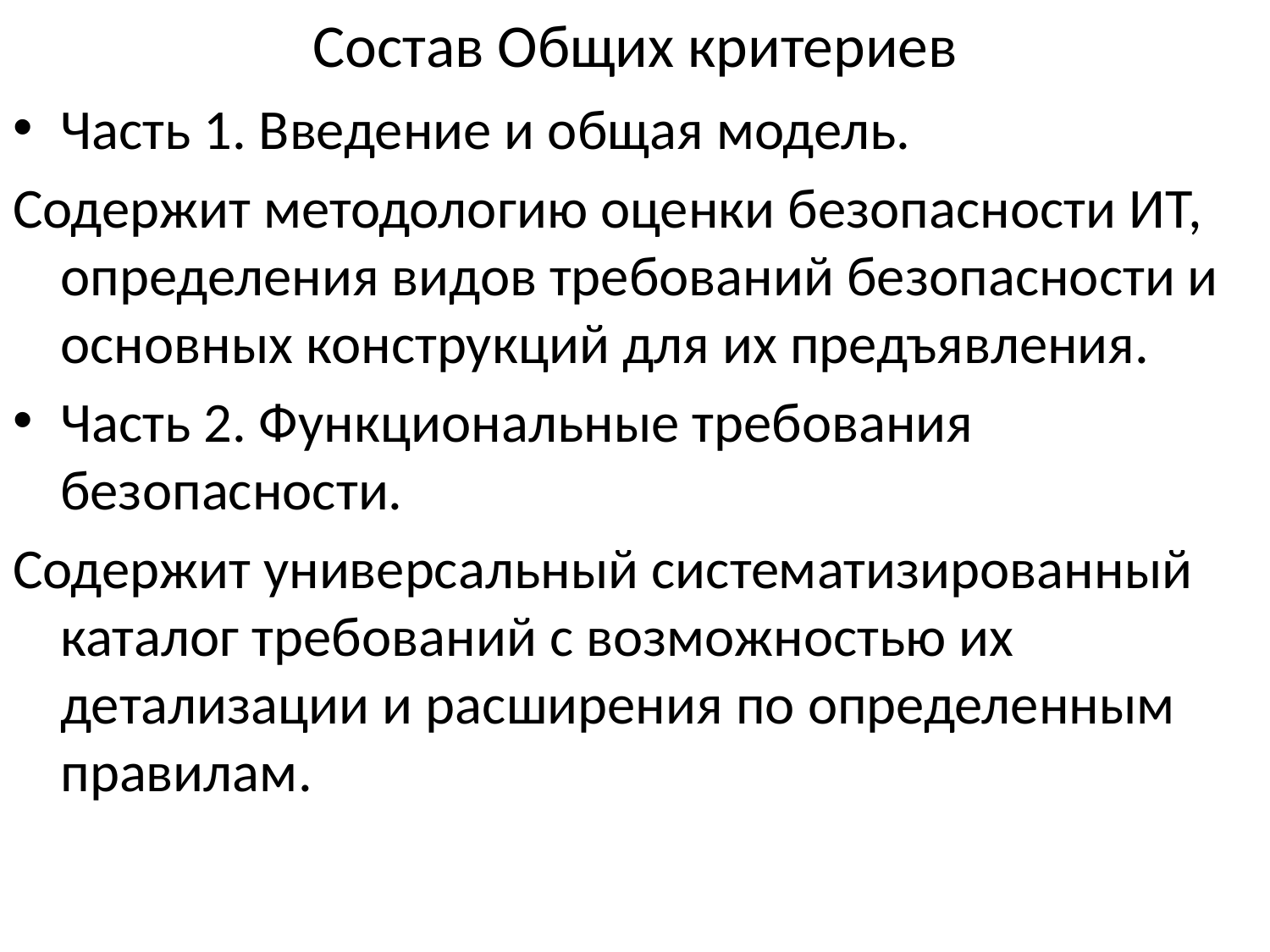

# Состав Общих критериев
Часть 1. Введение и общая модель.
Содержит методологию оценки безопасности ИТ, определения видов требований безопасности и основных конструкций для их предъявления.
Часть 2. Функциональные требования безопасности.
Содержит универсальный систематизированный каталог требований с возможностью их детализации и расширения по определенным правилам.